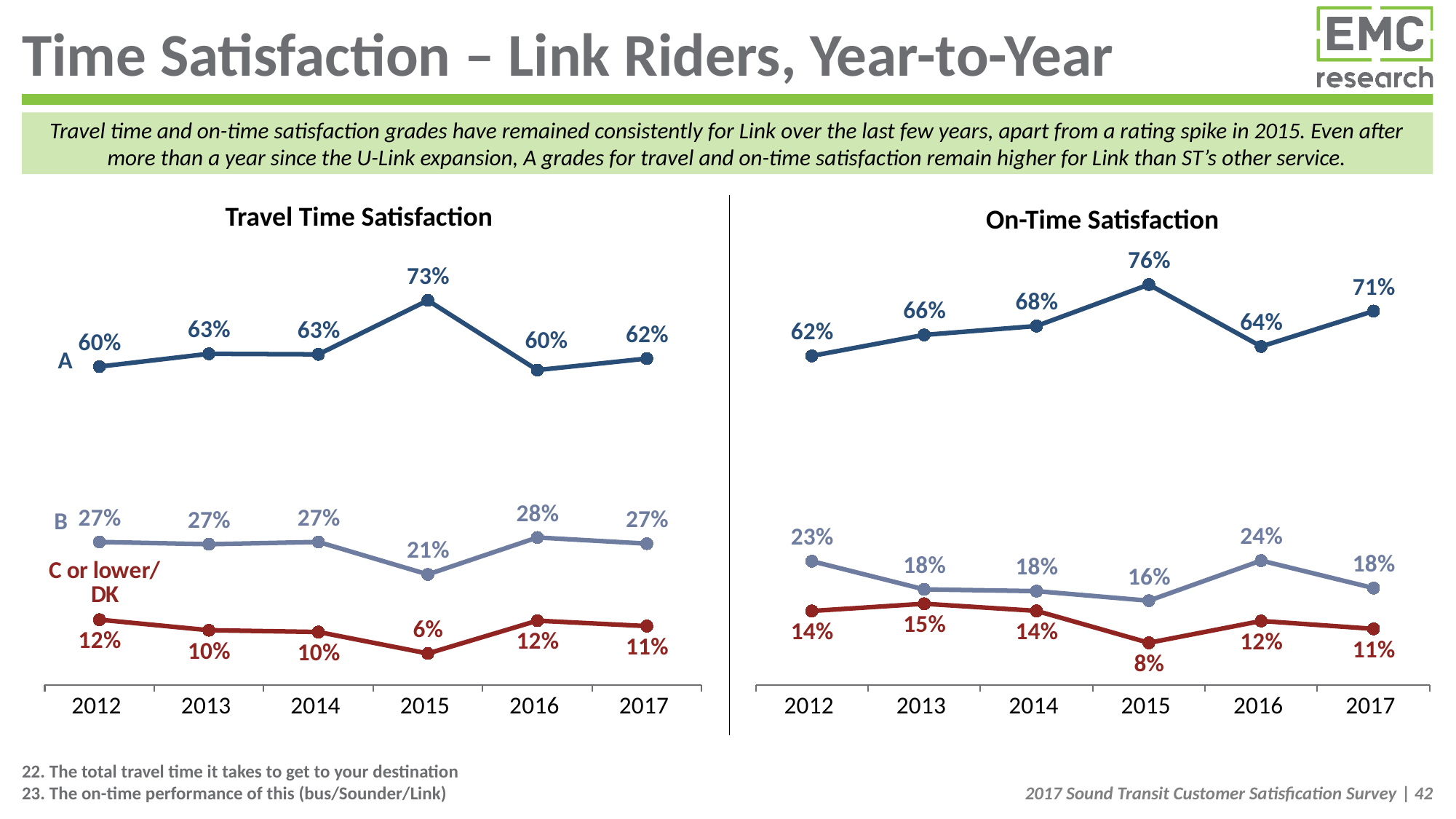

# Time Satisfaction – Link Riders, Year-to-Year
Travel time and on-time satisfaction grades have remained consistently for Link over the last few years, apart from a rating spike in 2015. Even after more than a year since the U-Link expansion, A grades for travel and on-time satisfaction remain higher for Link than ST’s other service.
Travel Time Satisfaction
On-Time Satisfaction

### Chart

| Category | A | B | C or lower/DK |
|---|---|---|---|
| 2012  | 0.6043386479229884 | 0.27156150210588254 | 0.12409984997113042 |
| 2013  | 0.6286491809355188 | 0.26723785820275564 | 0.1041129608617271 |
| 2014  | 0.6276490986730843 | 0.2715891439543742 | 0.10076175737253862 |
| 2015  | 0.73 | 0.21 | 0.06 |
| 2016  | 0.5977162386184698 | 0.2800571285858343 | 0.12222663279569389 |
| 2017  | 0.6195875835692045 | 0.268422998973333 | 0.11198941745746488 |

### Chart

| Category | A | B | C or lower/DK |
|---|---|---|---|
| 2012  | 0.6246302681094401 | 0.23493408813389494 | 0.14043564375666617 |
| 2013  | 0.6644032973365748 | 0.18143066736186467 | 0.15416603530156217 |
| 2014  | 0.6813206087180792 | 0.17805634367924747 | 0.1406230476026706 |
| 2015  | 0.76 | 0.16 | 0.08 |
| 2016  | 0.6424640653086007 | 0.2360742024354199 | 0.1214617322559787 |
| 2017  | 0.7096342446280061 | 0.183861518026321 | 0.1065042373456745 |
22. The total travel time it takes to get to your destination
23. The on-time performance of this (bus/Sounder/Link)